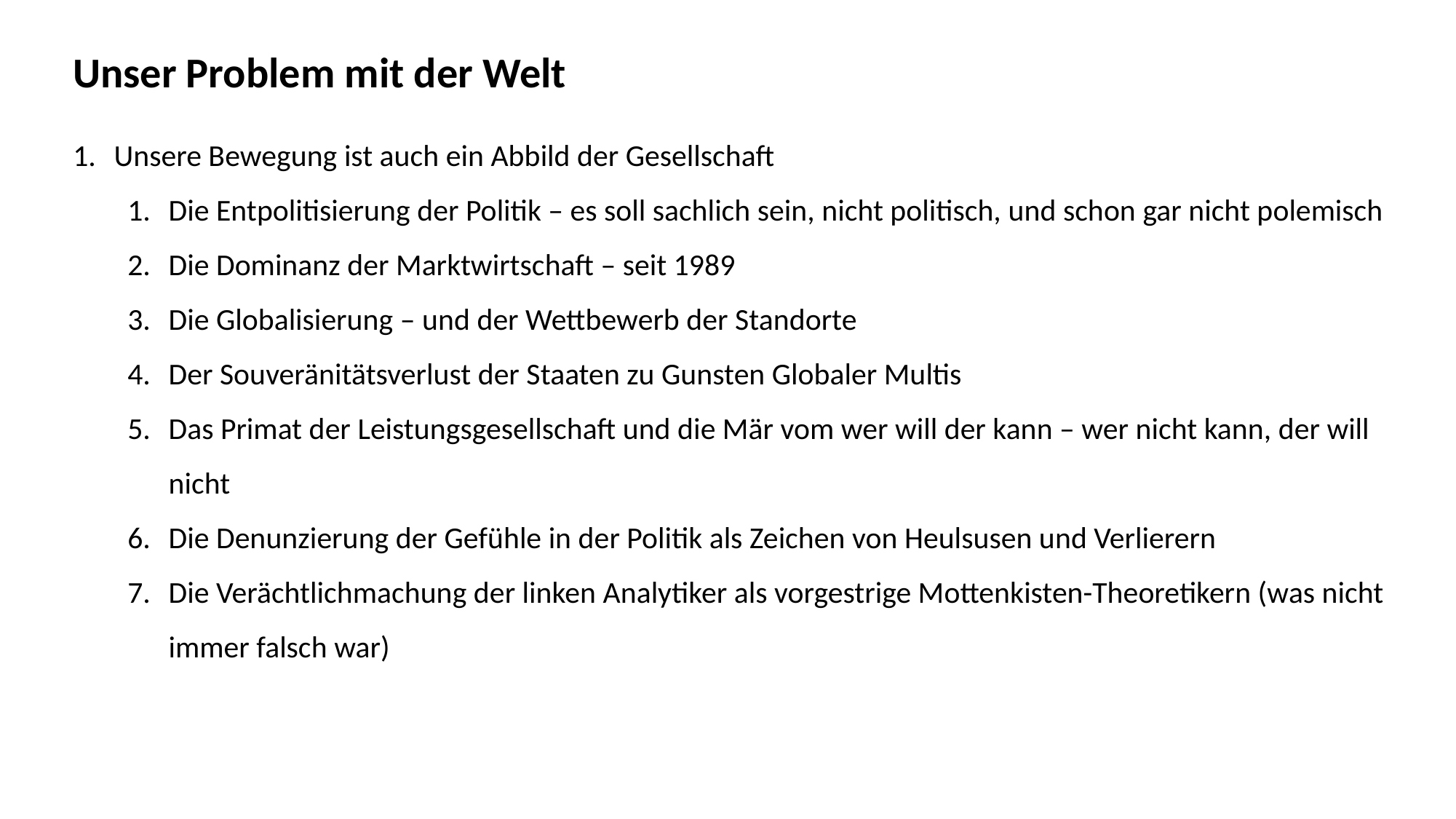

Unser Problem mit der Welt
Unsere Bewegung ist auch ein Abbild der Gesellschaft
Die Entpolitisierung der Politik – es soll sachlich sein, nicht politisch, und schon gar nicht polemisch
Die Dominanz der Marktwirtschaft – seit 1989
Die Globalisierung – und der Wettbewerb der Standorte
Der Souveränitätsverlust der Staaten zu Gunsten Globaler Multis
Das Primat der Leistungsgesellschaft und die Mär vom wer will der kann – wer nicht kann, der will nicht
Die Denunzierung der Gefühle in der Politik als Zeichen von Heulsusen und Verlierern
Die Verächtlichmachung der linken Analytiker als vorgestrige Mottenkisten-Theoretikern (was nicht immer falsch war)